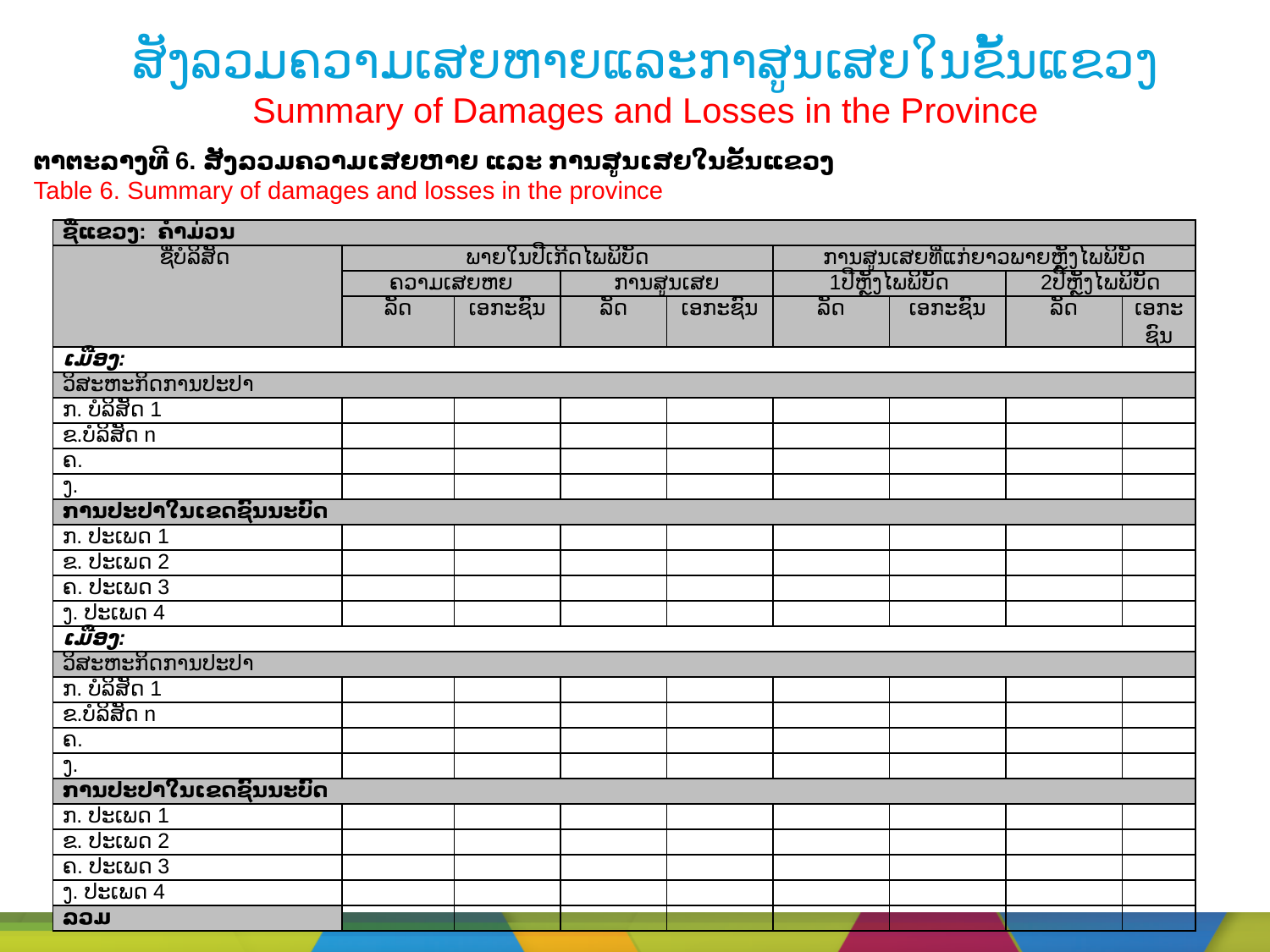

# ສັງລວມຄວາມເສຍຫາຍແລະກາສູນເສຍໃນຂັ້ນແຂວງ Summary of Damages and Losses in the Province
ຕາຕະລາງທີ 6. ສັງລວມຄວາມເສຍຫາຍ ແລະ ການສູນເສຍໃນຂັ້ນແຂວງ
Table 6. Summary of damages and losses in the province
| ຊື່ແຂວງ: ຄຳມ່ວນ |  |  |  |  |  |  |  |  |
| --- | --- | --- | --- | --- | --- | --- | --- | --- |
| ຊື່ບໍລິສັດ | ພາຍໃນປີເກີດໄພພິບັດ |  |  |  | ການສູນເສຍທີ່ແກ່ຍາວພາຍຫຼັງໄພພິບັດ |  |  |  |
|  | ຄວາມເສຍຫຍ |  | ການສູນເສຍ |  | 1ປີຫຼັງໄພພິບັດ |  | 2ປີຫຼັງໄພພິບັດ |  |
|  | ລັດ | ເອກະຊົນ | ລັດ | ເອກະຊົນ | ລັດ | ເອກະຊົນ | ລັດ | ເອກະຊົນ |
| ເມືອງ: |  |  |  |  |  |  |  |  |
| ວິສະຫະກິດການປະປາ |  |  |  |  |  |  |  |  |
| ກ. ບໍລິສັດ 1 |  |  |  |  |  |  |  |  |
| ຂ.ບໍລິສັດ n |  |  |  |  |  |  |  |  |
| ຄ. |  |  |  |  |  |  |  |  |
| ງ. |  |  |  |  |  |  |  |  |
| ການປະປາໃນເຂດຊົນນະບົດ |  |  |  |  |  |  |  |  |
| ກ. ປະເພດ 1 |  |  |  |  |  |  |  |  |
| ຂ. ປະເພດ 2 |  |  |  |  |  |  |  |  |
| ຄ. ປະເພດ 3 |  |  |  |  |  |  |  |  |
| ງ. ປະເພດ 4 |  |  |  |  |  |  |  |  |
| ເມືອງ: |  |  |  |  |  |  |  |  |
| ວິສະຫະກິດການປະປາ |  |  |  |  |  |  |  |  |
| ກ. ບໍລິສັດ 1 |  |  |  |  |  |  |  |  |
| ຂ.ບໍລິສັດ n |  |  |  |  |  |  |  |  |
| ຄ. |  |  |  |  |  |  |  |  |
| ງ. |  |  |  |  |  |  |  |  |
| ການປະປາໃນເຂດຊົນນະບົດ |  |  |  |  |  |  |  |  |
| ກ. ປະເພດ 1 |  |  |  |  |  |  |  |  |
| ຂ. ປະເພດ 2 |  |  |  |  |  |  |  |  |
| ຄ. ປະເພດ 3 |  |  |  |  |  |  |  |  |
| ງ. ປະເພດ 4 |  |  |  |  |  |  |  |  |
| ລວມ |  |  |  |  |  |  |  |  |